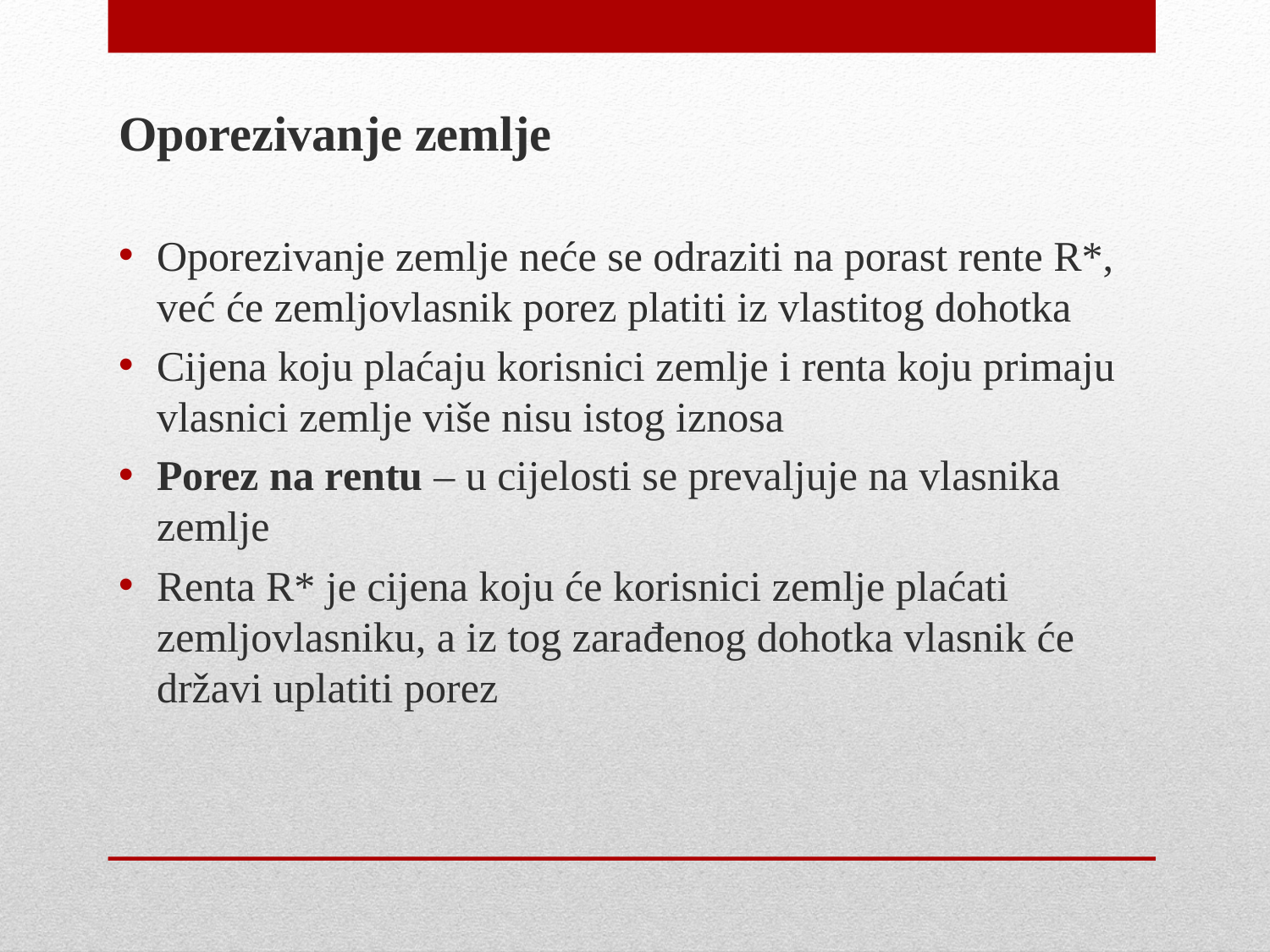

Oporezivanje zemlje

Oporezivanje zemlje neće se odraziti na porast rente R*, već će zemljovlasnik porez platiti iz vlastitog dohotka
Cijena koju plaćaju korisnici zemlje i renta koju primaju vlasnici zemlje više nisu istog iznosa
Porez na rentu – u cijelosti se prevaljuje na vlasnika zemlje
Renta R* je cijena koju će korisnici zemlje plaćati zemljovlasniku, a iz tog zarađenog dohotka vlasnik će državi uplatiti porez